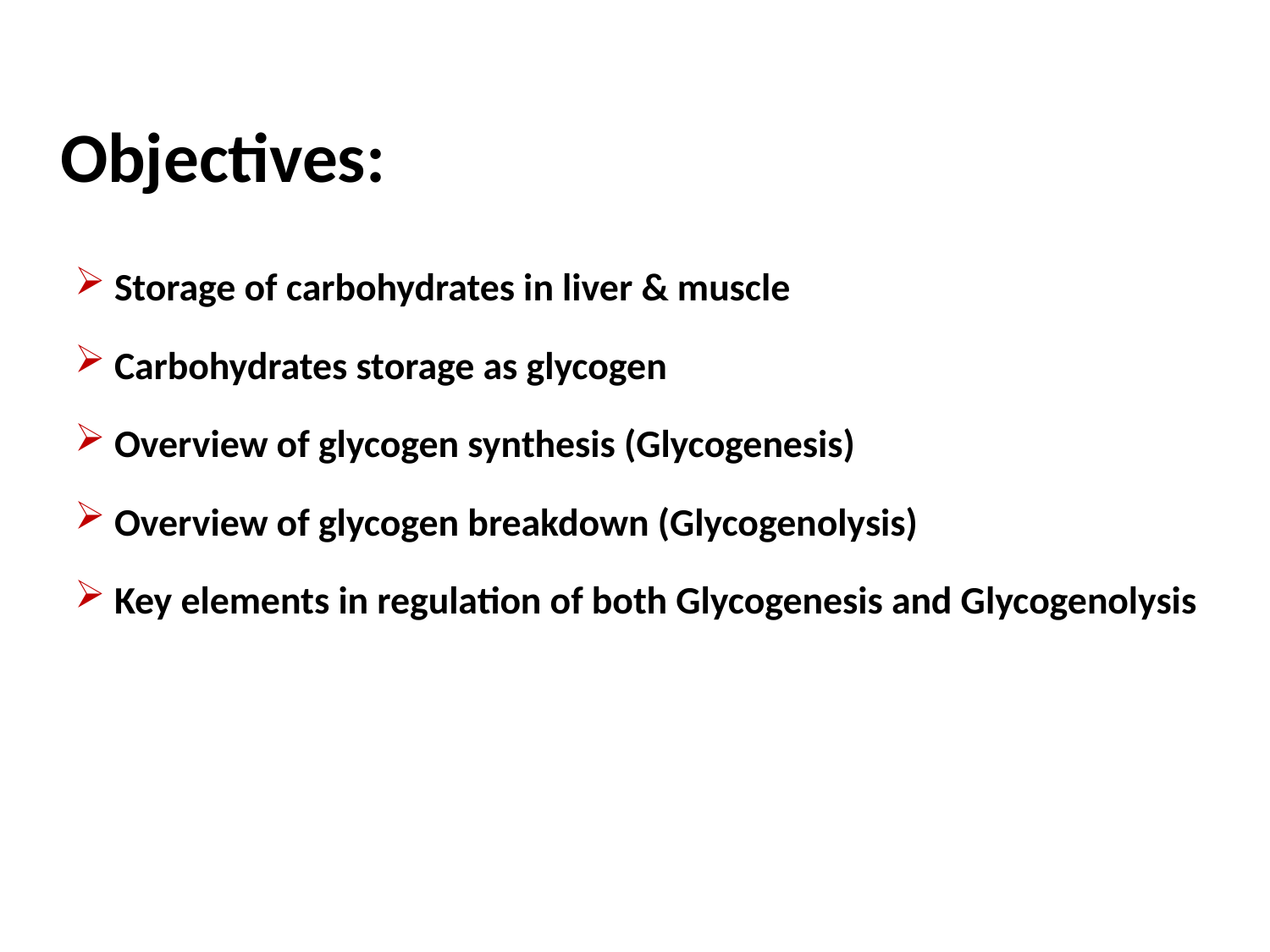

Objectives:
 Storage of carbohydrates in liver & muscle
 Carbohydrates storage as glycogen
 Overview of glycogen synthesis (Glycogenesis)
 Overview of glycogen breakdown (Glycogenolysis)
 Key elements in regulation of both Glycogenesis and Glycogenolysis